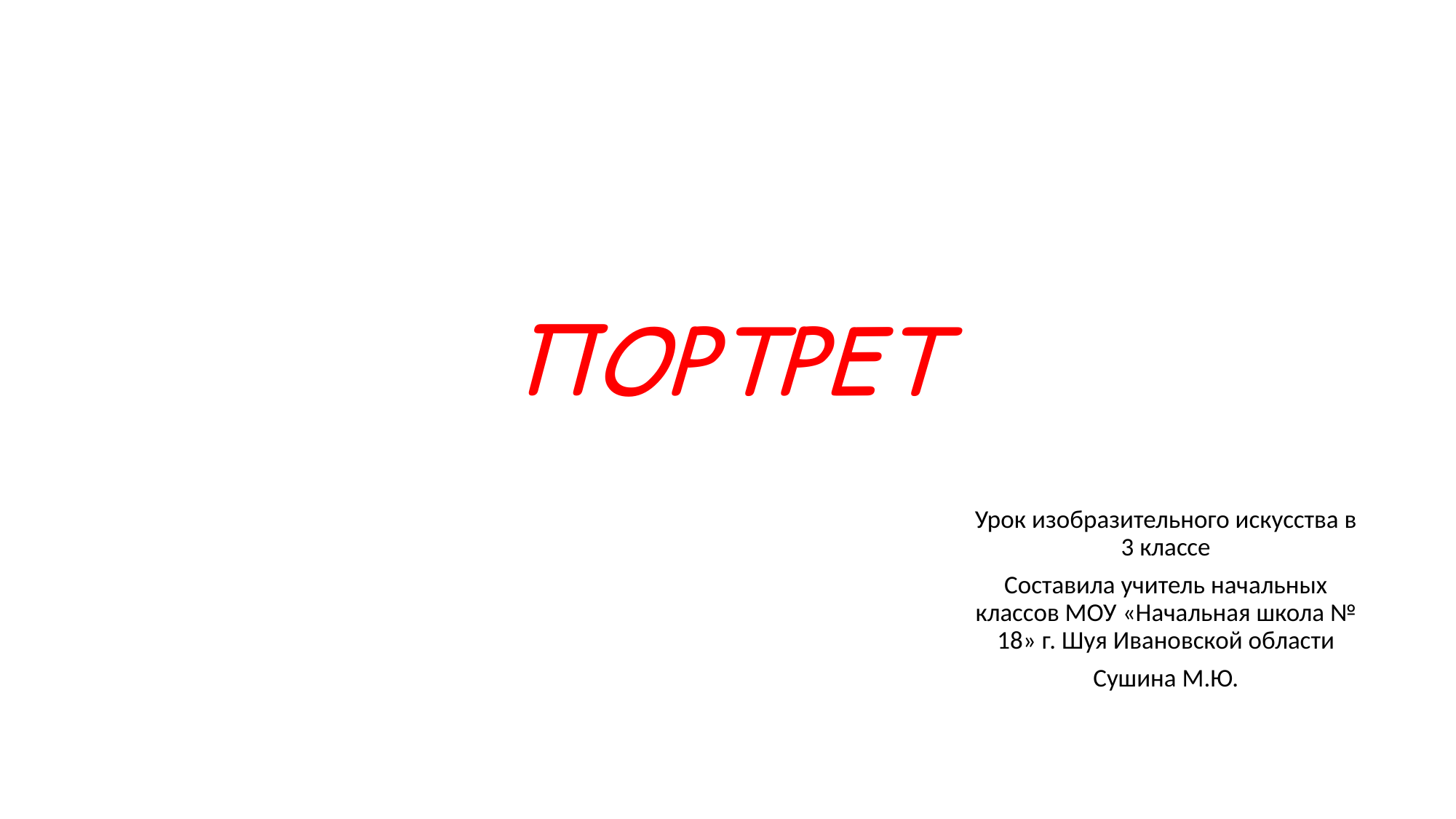

# ПОРТРЕТ
Урок изобразительного искусства в 3 классе
Составила учитель начальных классов МОУ «Начальная школа № 18» г. Шуя Ивановской области
Сушина М.Ю.